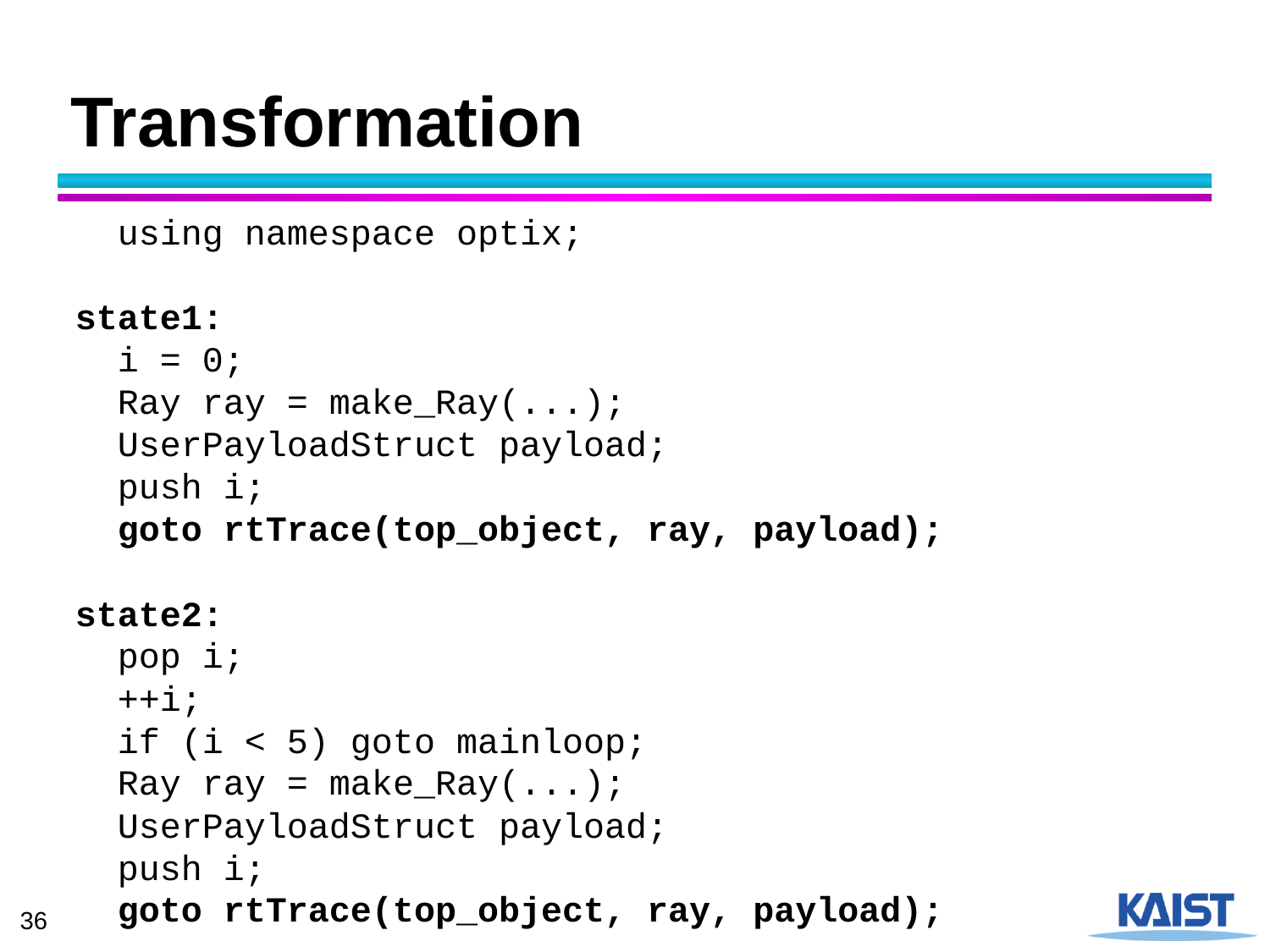

# Transformation
  using namespace optix;

state1:
  i = 0;
  Ray ray = make_Ray(...);
  UserPayloadStruct payload;
  push i;
  goto rtTrace(top_object, ray, payload);

state2:
  pop i;
  ++i;
  if (i < 5) goto mainloop;
  Ray ray = make_Ray(...);
  UserPayloadStruct payload;
  push i;
  goto rtTrace(top_object, ray, payload);